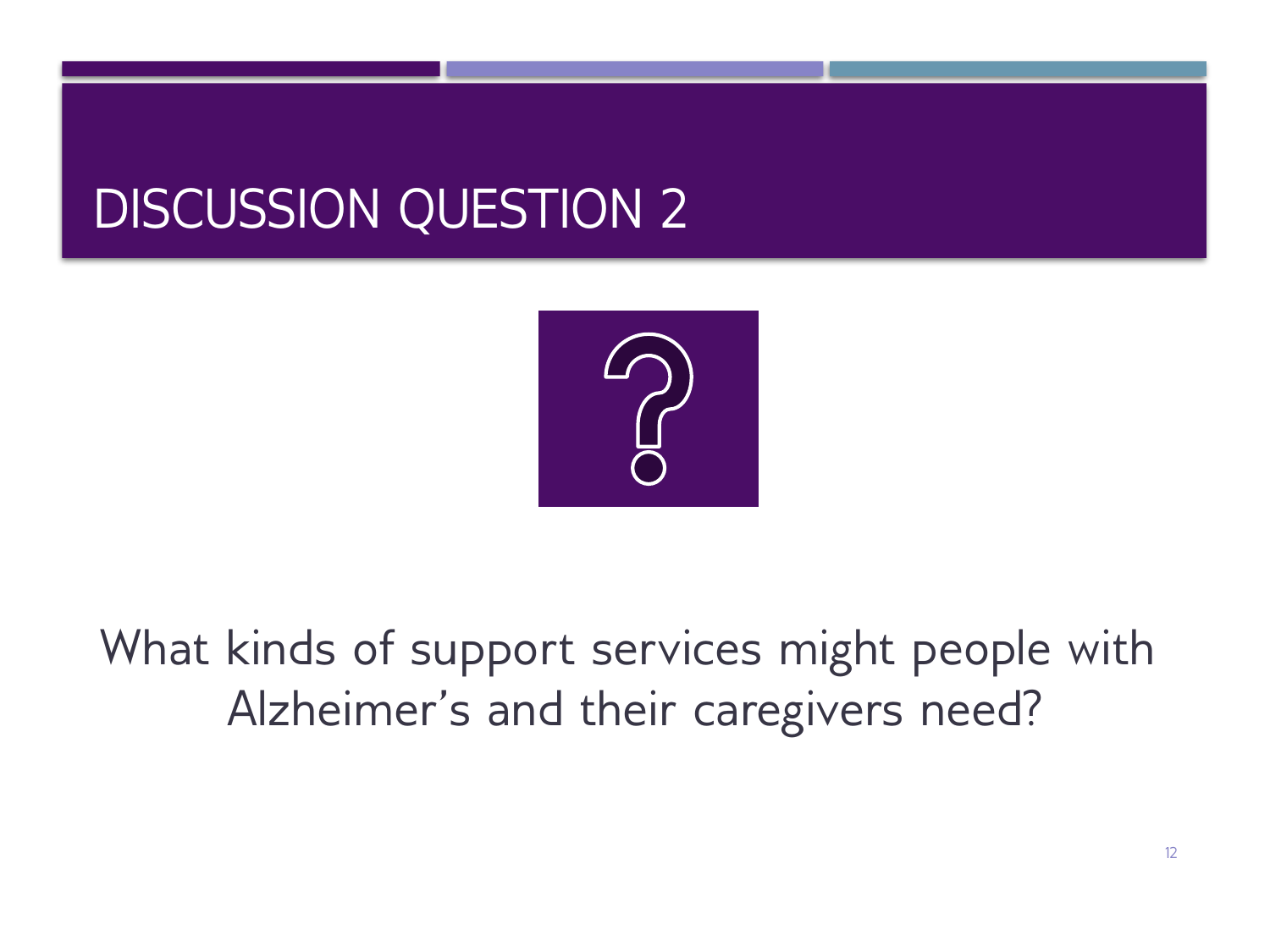

# Discussion Question 2

What kinds of support services might people with
Alzheimer’s and their caregivers need?

12